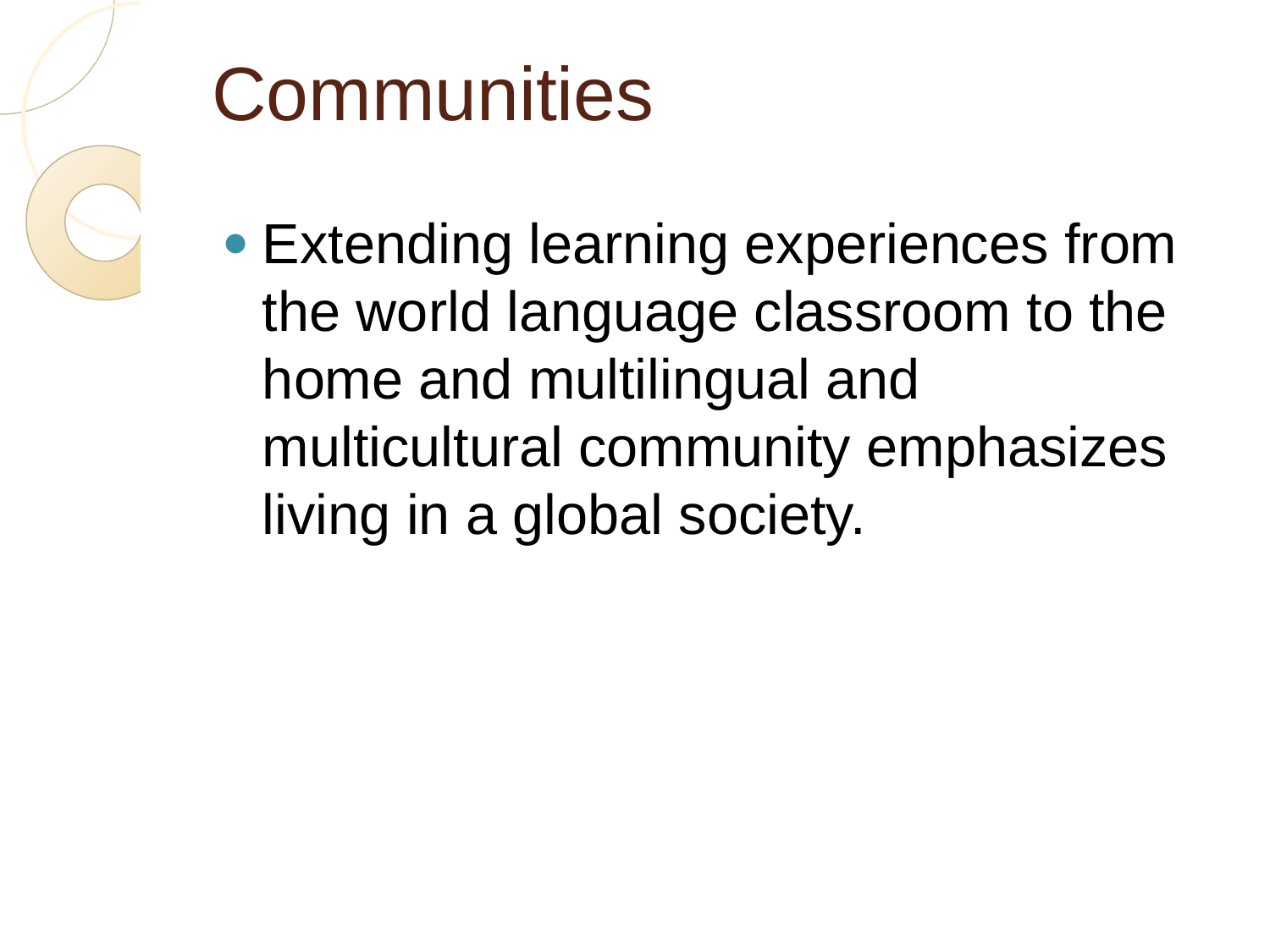

# Communities
Extending learning experiences from the world language classroom to the home and multilingual and multicultural community emphasizes living in a global society.